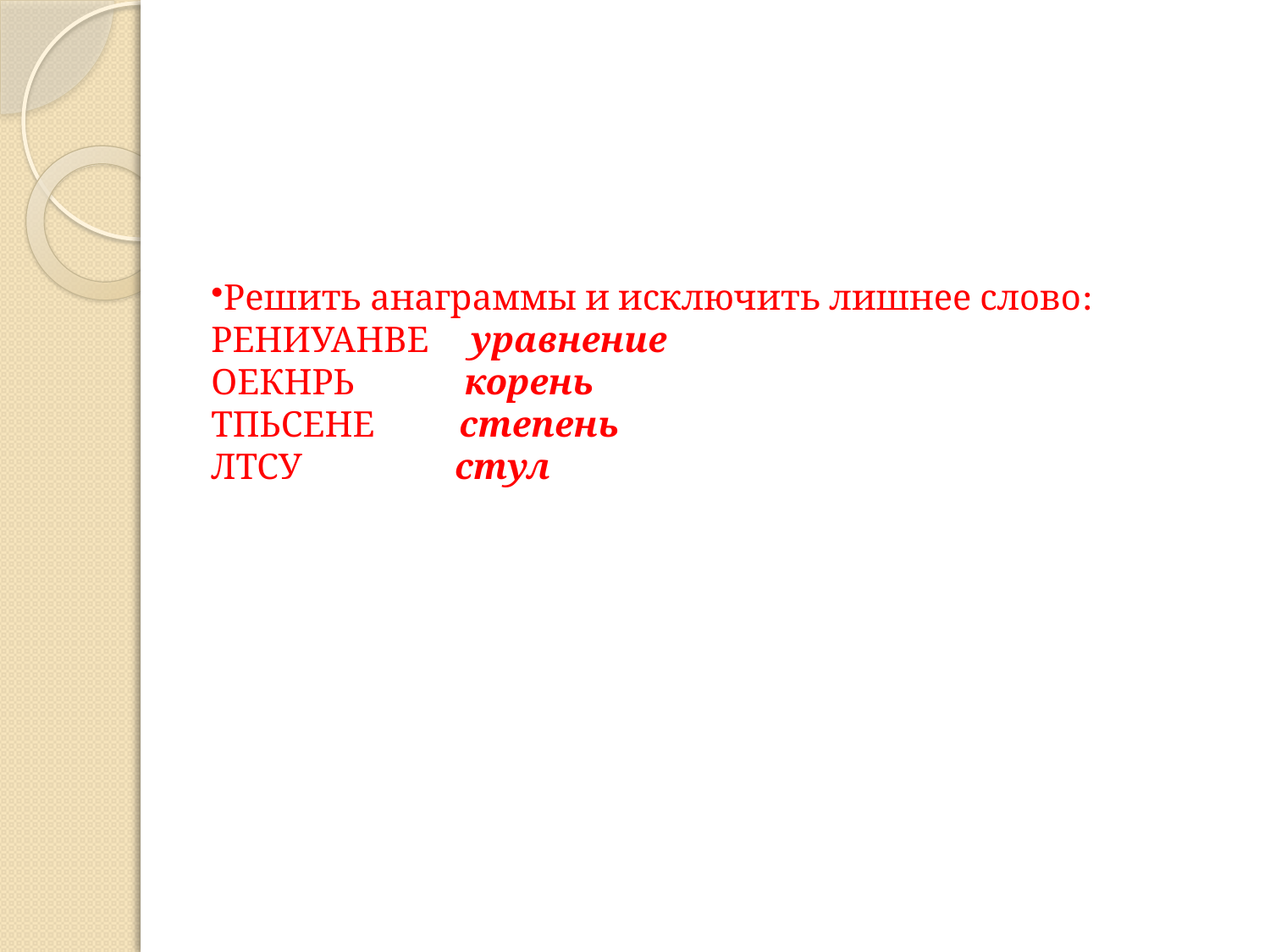

Решить анаграммы и исключить лишнее слово:
РЕНИУАНВЕ     уравнение
ОЕКНРЬ             корень
ТПЬСЕНЕ          степень
ЛТСУ                  стул